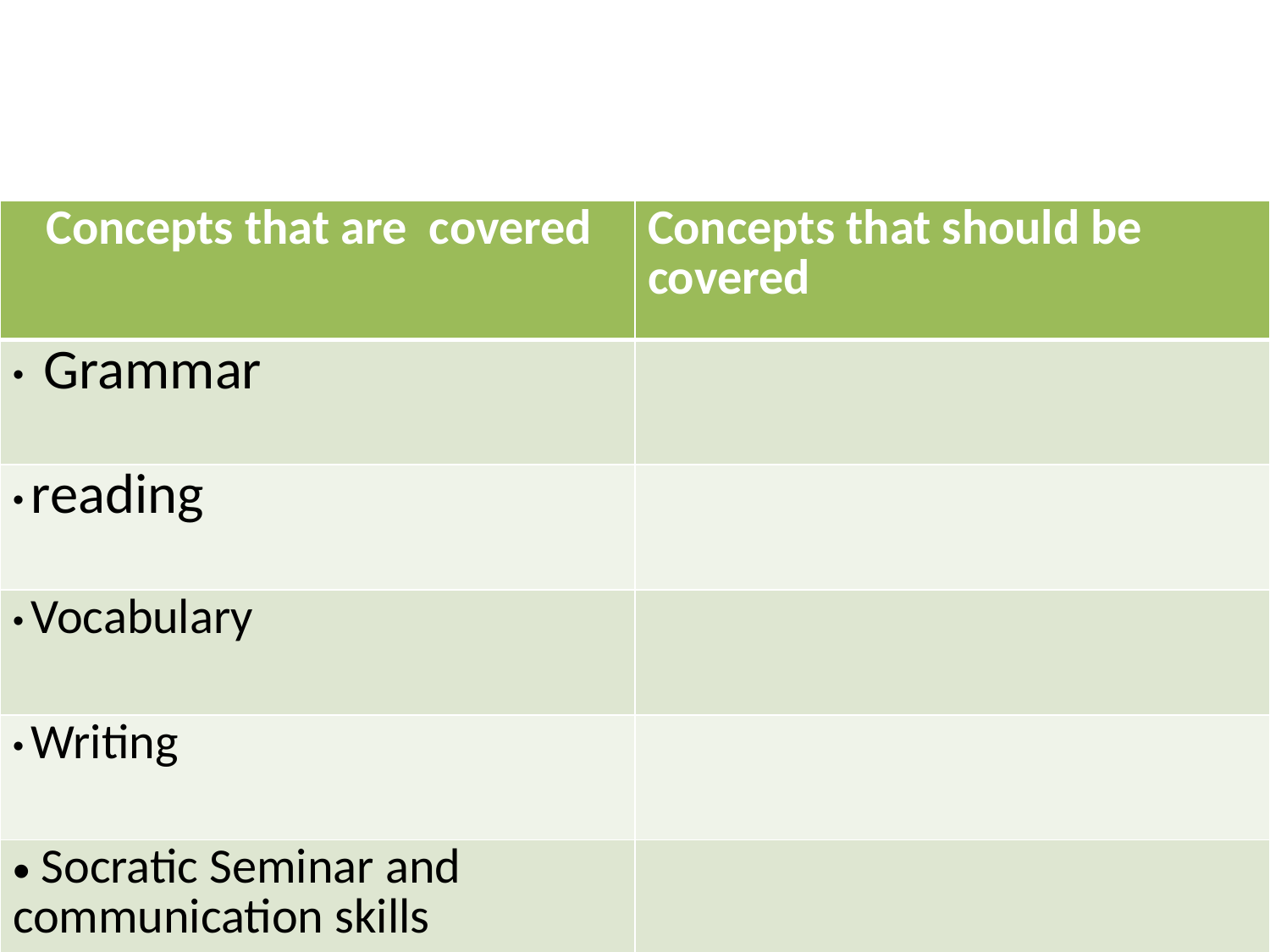

#
| Concepts that are covered | Concepts that should be covered |
| --- | --- |
| Grammar |  |
| reading |  |
| Vocabulary |  |
| Writing |  |
| Socratic Seminar and communication skills |  |